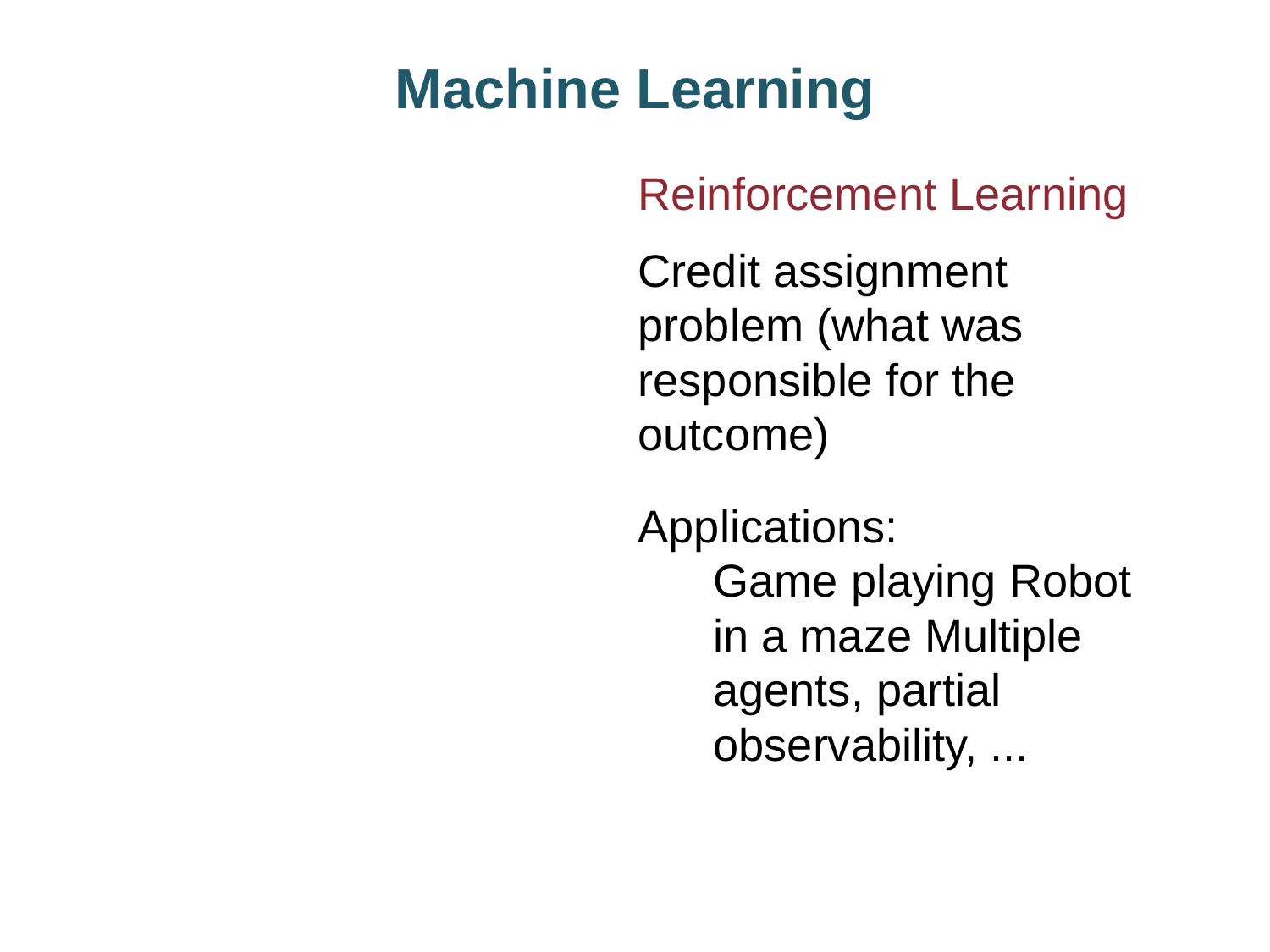

Machine Learning
Reinforcement Learning
Credit assignment problem (what was responsible for the outcome)
Applications:
Game playing Robot in a maze Multiple agents, partial observability, ...